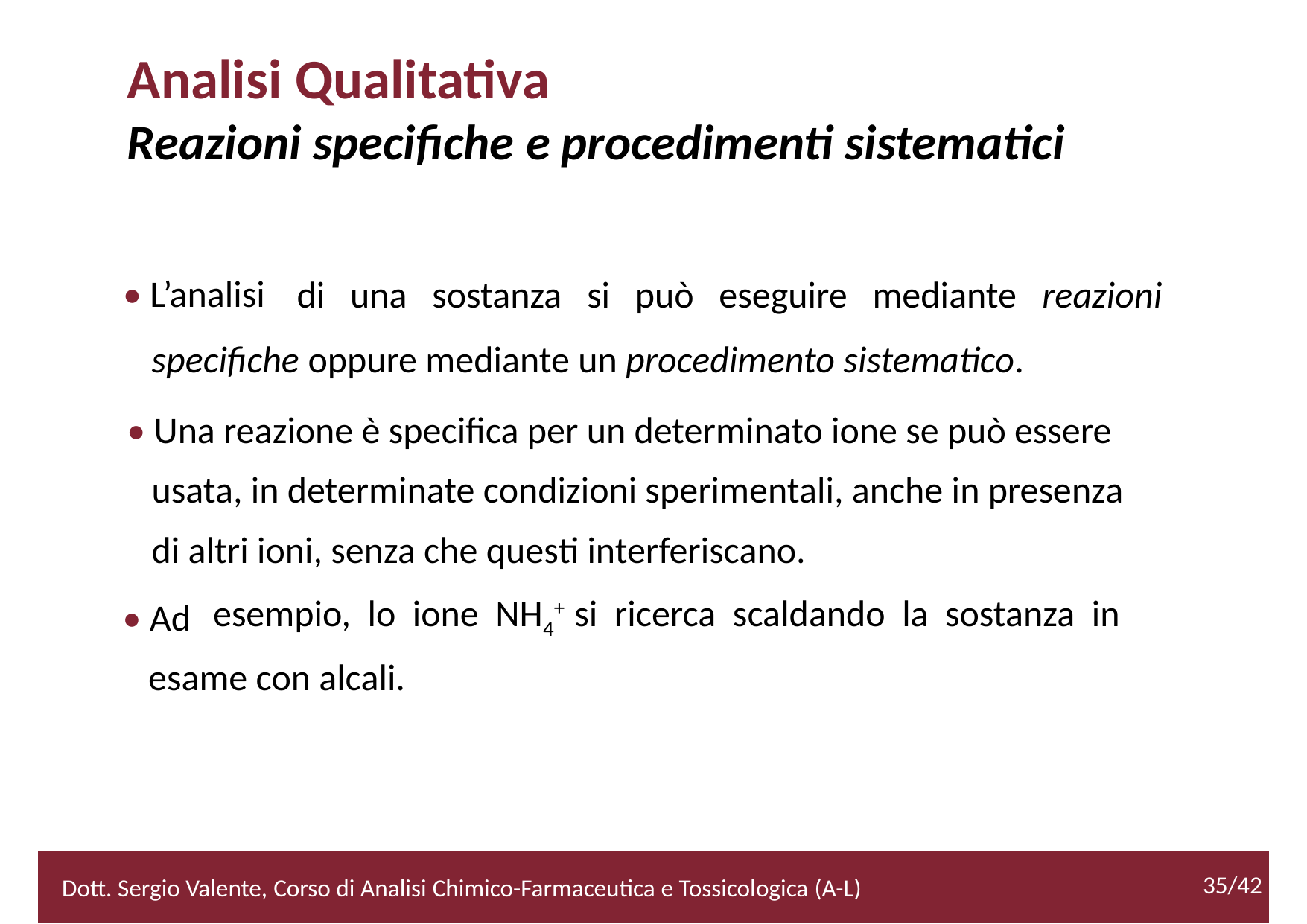

Analisi Qualitativa
Reazioni specifiche e procedimenti sistematici
• L’analisi
di   una   sostanza   si   può   eseguire   mediante   reazioni
	specifiche oppure mediante un procedimento sistematico.

• Una reazione è specifica per un determinato ione se può essere

	usata, in determinate condizioni sperimentali, anche in presenza

	di altri ioni, senza che questi interferiscano.
• Ad
esempio,  lo  ione  NH4+  si  ricerca  scaldando  la  sostanza  in
esame con alcali.
2/52

35/42
Dott. Sergio Valente, Corso di Analisi Chimico-Farmaceutica e Tossicologica (A-L)